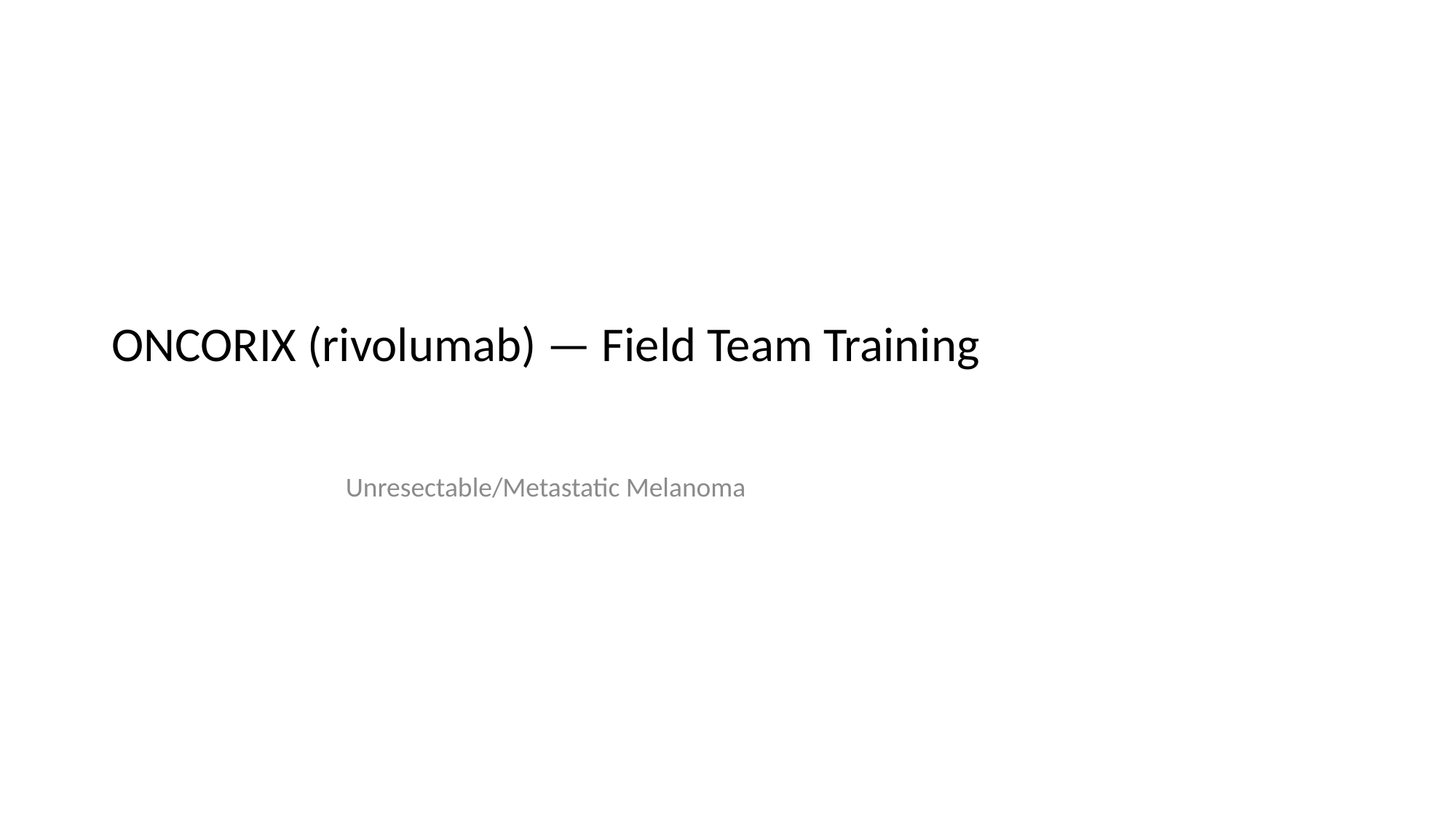

# ONCORIX (rivolumab) — Field Team Training
Unresectable/Metastatic Melanoma